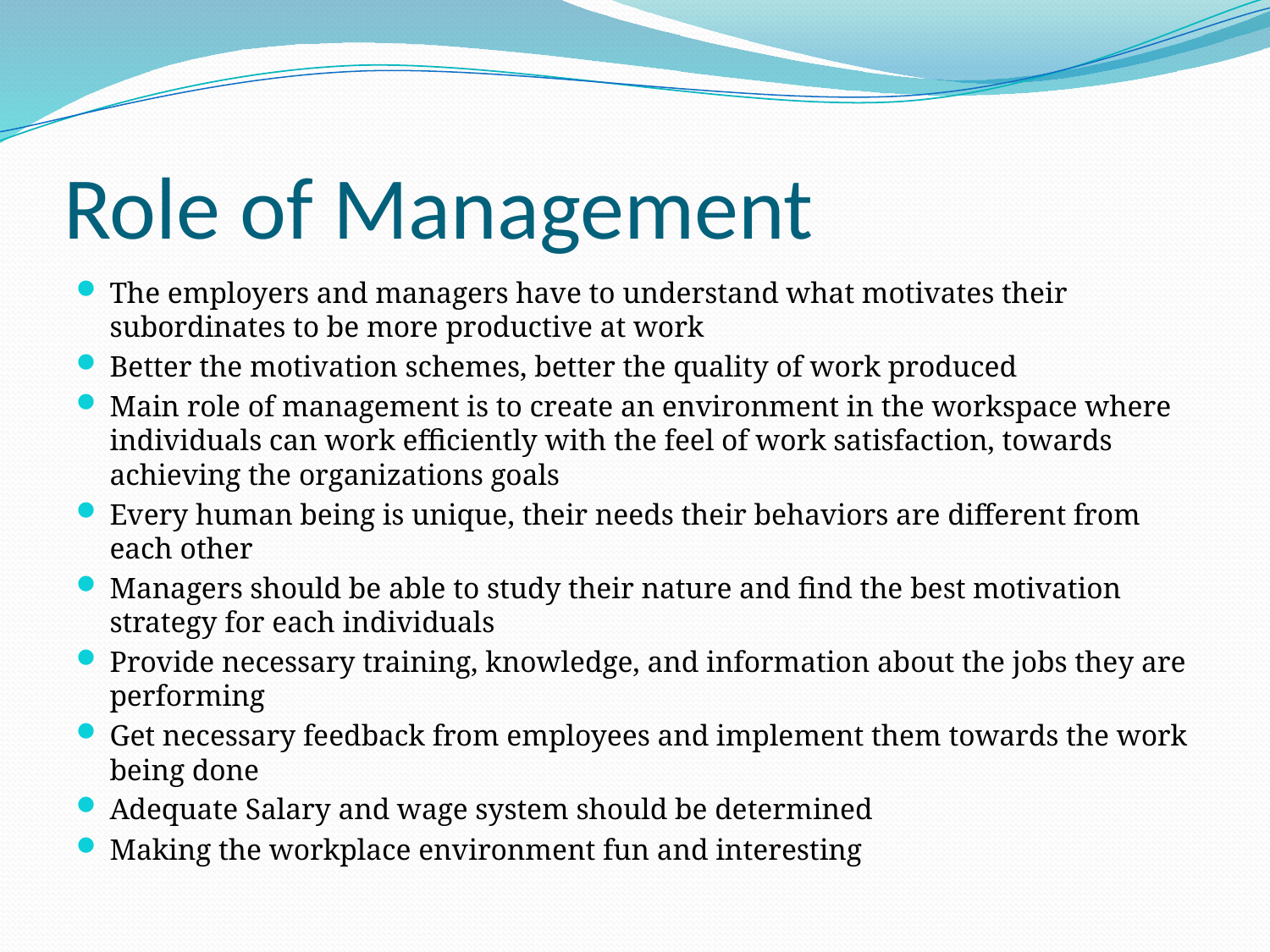

# Role of Management
The employers and managers have to understand what motivates their subordinates to be more productive at work
Better the motivation schemes, better the quality of work produced
Main role of management is to create an environment in the workspace where individuals can work efficiently with the feel of work satisfaction, towards achieving the organizations goals
Every human being is unique, their needs their behaviors are different from each other
Managers should be able to study their nature and find the best motivation strategy for each individuals
Provide necessary training, knowledge, and information about the jobs they are performing
Get necessary feedback from employees and implement them towards the work being done
Adequate Salary and wage system should be determined
Making the workplace environment fun and interesting